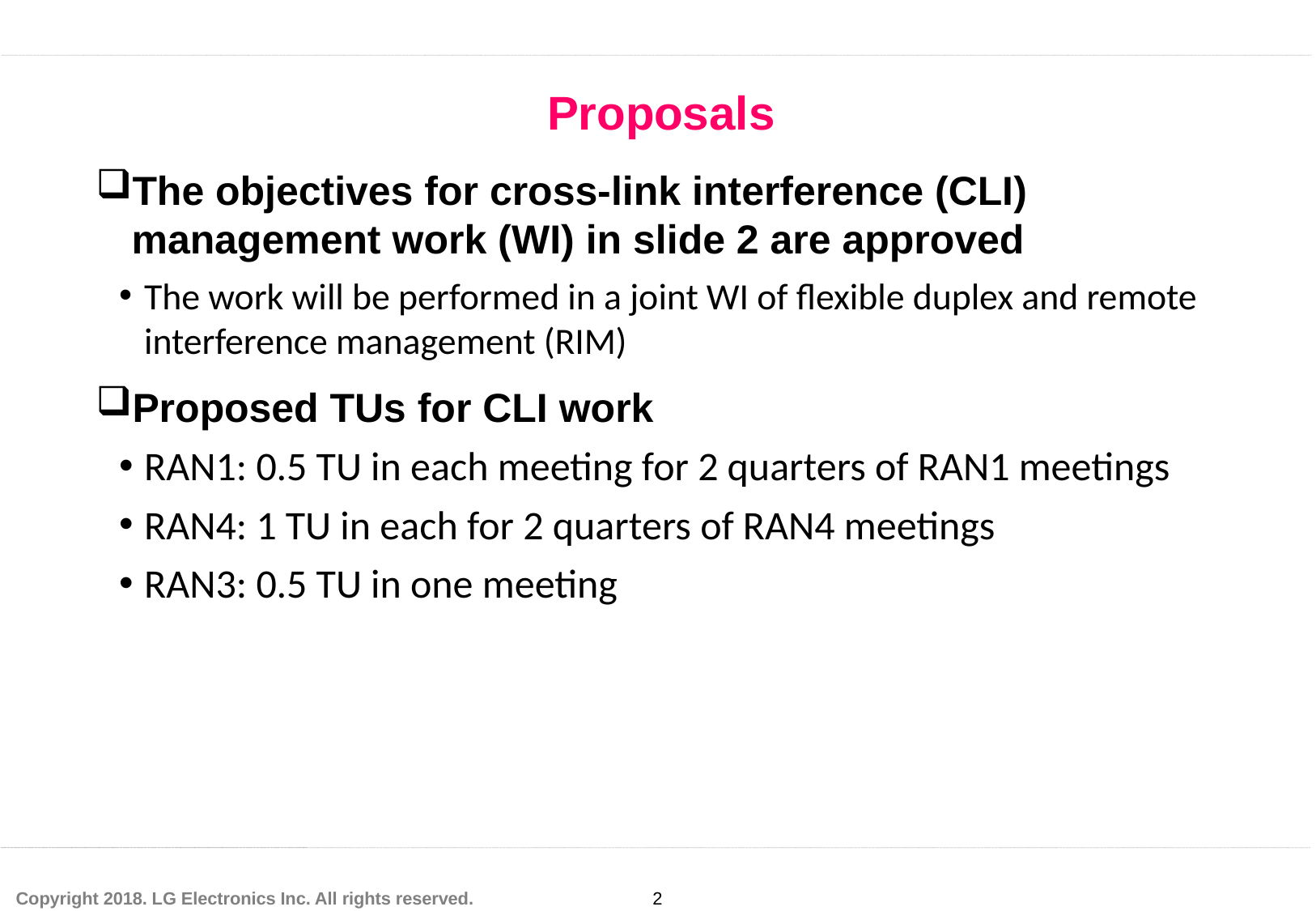

#
Proposals
The objectives for cross-link interference (CLI) management work (WI) in slide 2 are approved
The work will be performed in a joint WI of flexible duplex and remote interference management (RIM)
Proposed TUs for CLI work
RAN1: 0.5 TU in each meeting for 2 quarters of RAN1 meetings
RAN4: 1 TU in each for 2 quarters of RAN4 meetings
RAN3: 0.5 TU in one meeting